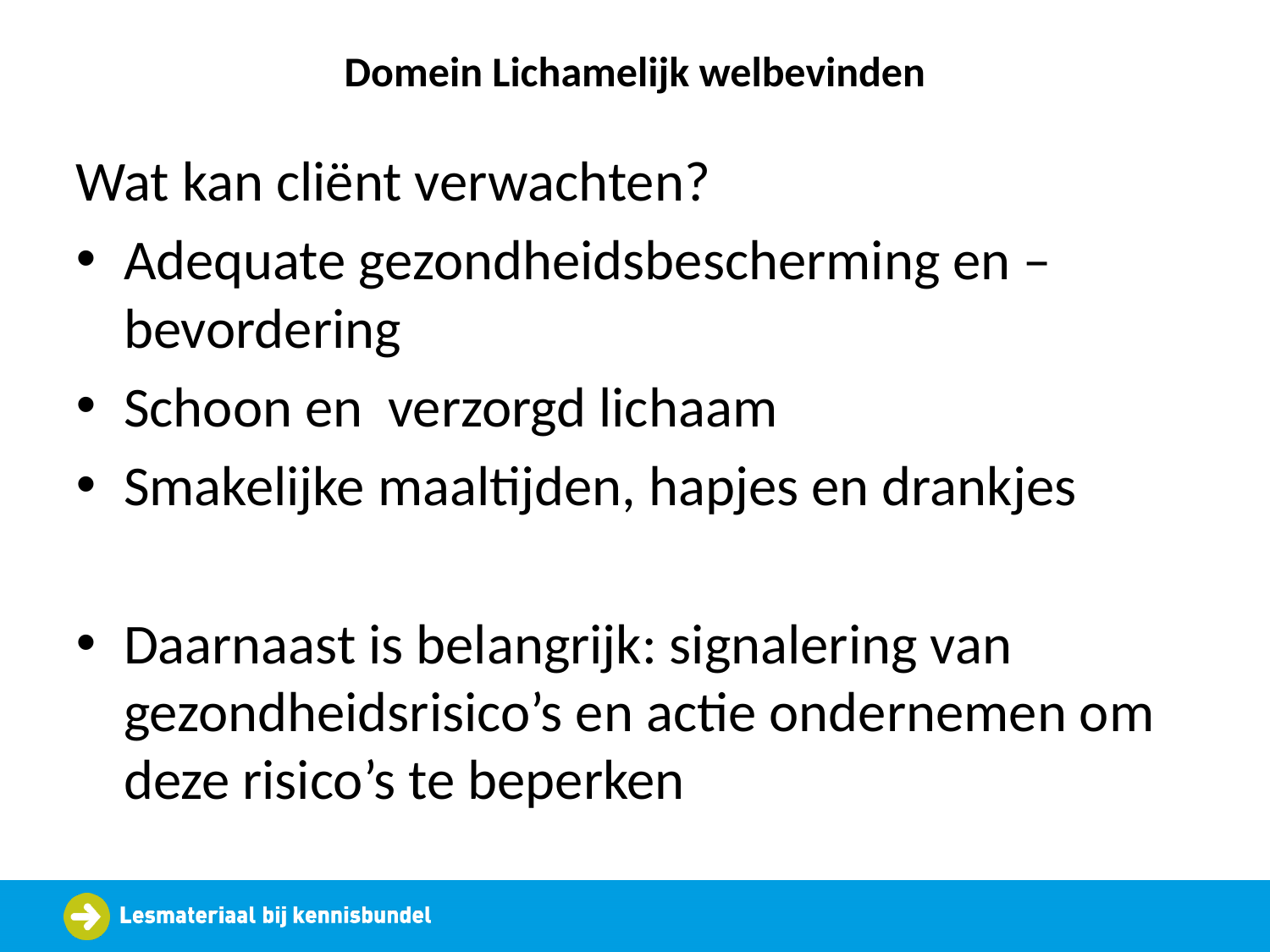

# Domein Lichamelijk welbevinden
Wat kan cliënt verwachten?
Adequate gezondheidsbescherming en –bevordering
Schoon en  verzorgd lichaam
Smakelijke maaltijden, hapjes en drankjes

Daarnaast is belangrijk: signalering van gezondheidsrisico’s en actie ondernemen om deze risico’s te beperken